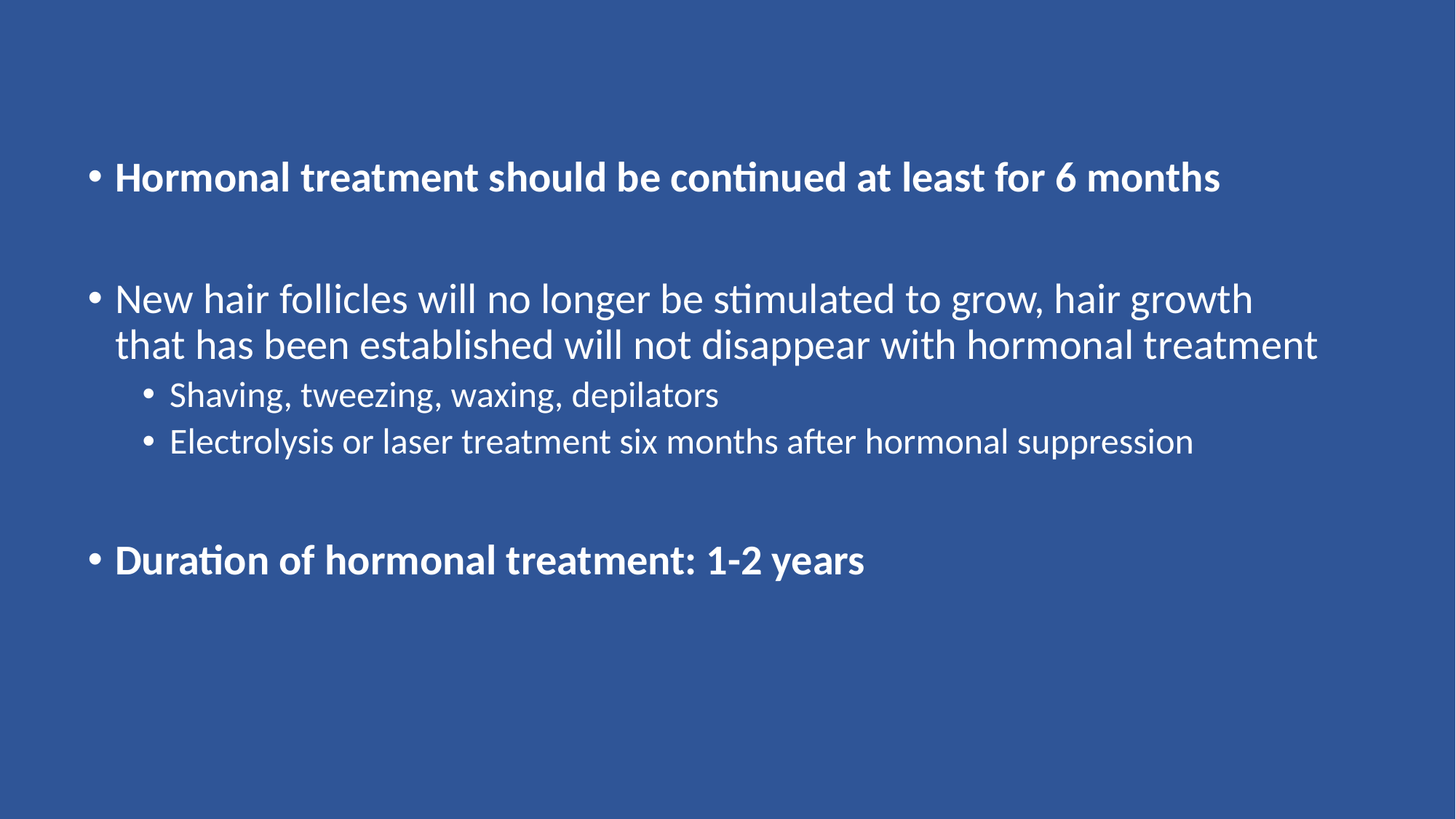

Hormonal treatment should be continued at least for 6 months

New hair follicles will no longer be stimulated to grow, hair growth that has been established will not disappear with hormonal treatment
Shaving, tweezing, waxing, depilators
Electrolysis or laser treatment six months after hormonal suppression

Duration of hormonal treatment: 1-2 years